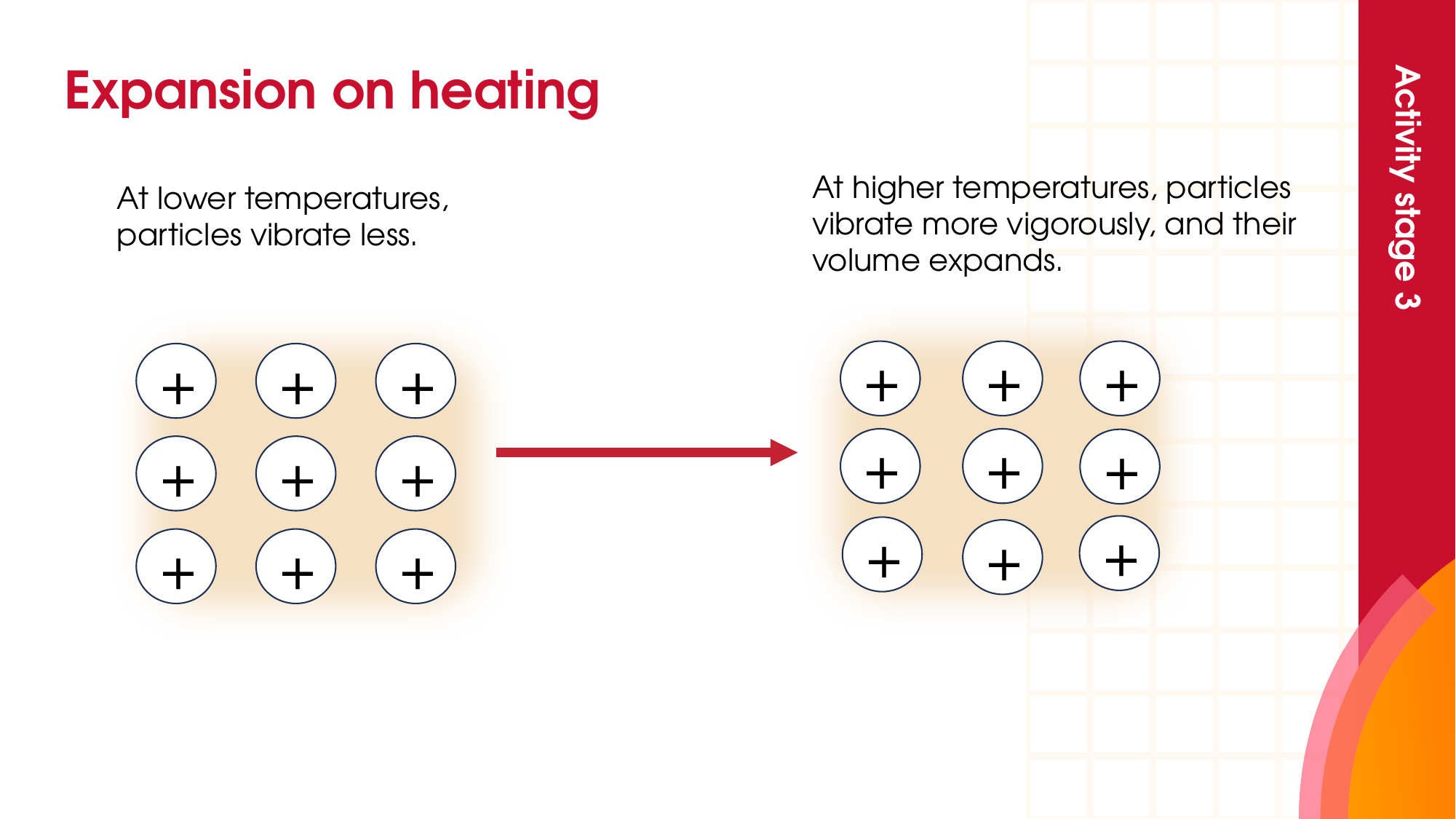

# Expansion on heating
Activity stage 3
At higher temperatures, particles vibrate more vigorously, and their volume expands.
At lower temperatures, particles vibrate less.

+
+
+
+
+
+
+
+
+
+
+
+
+
+
+
+
+
+